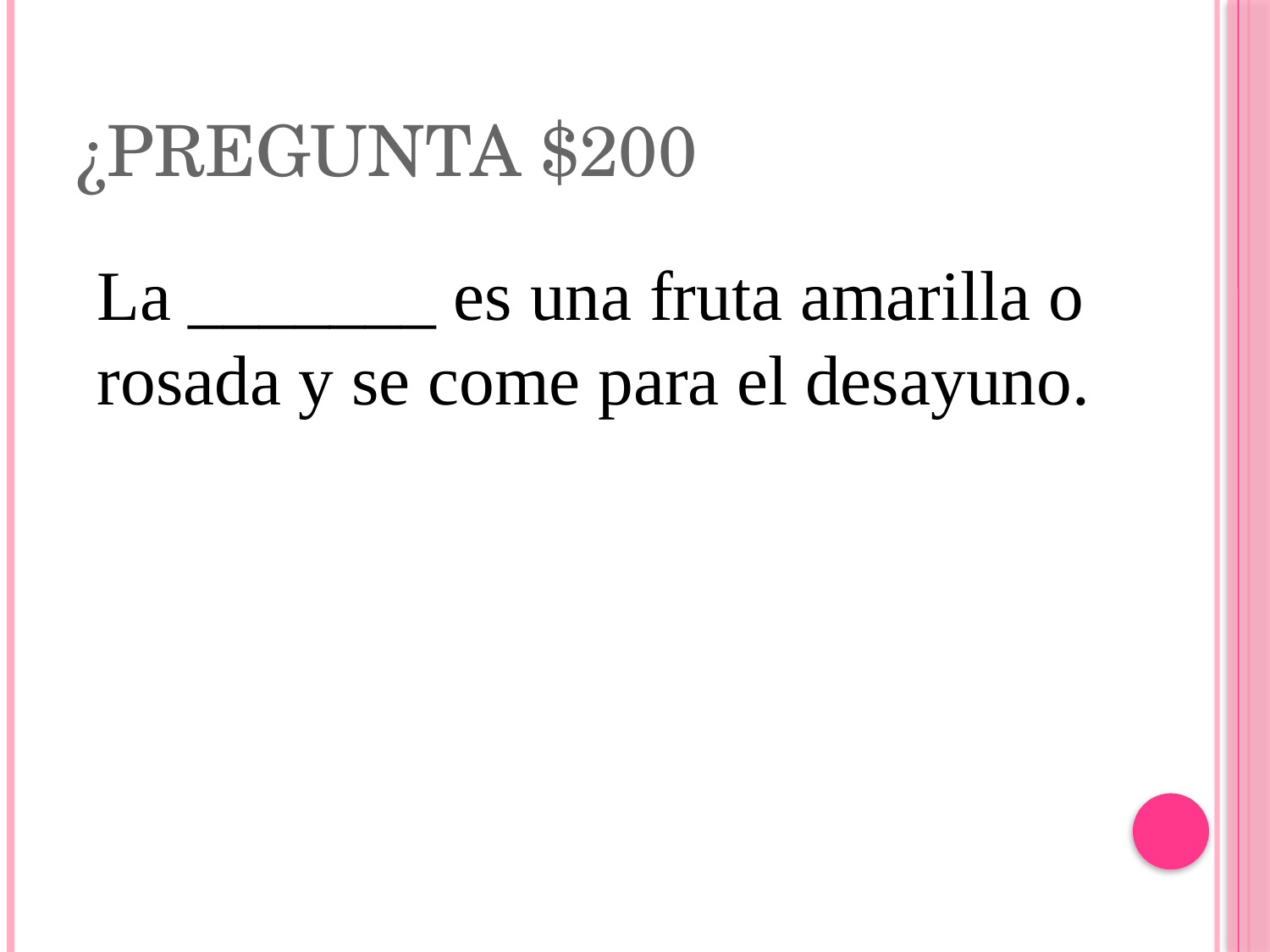

# ¿Pregunta $200
La _______ es una fruta amarilla o rosada y se come para el desayuno.